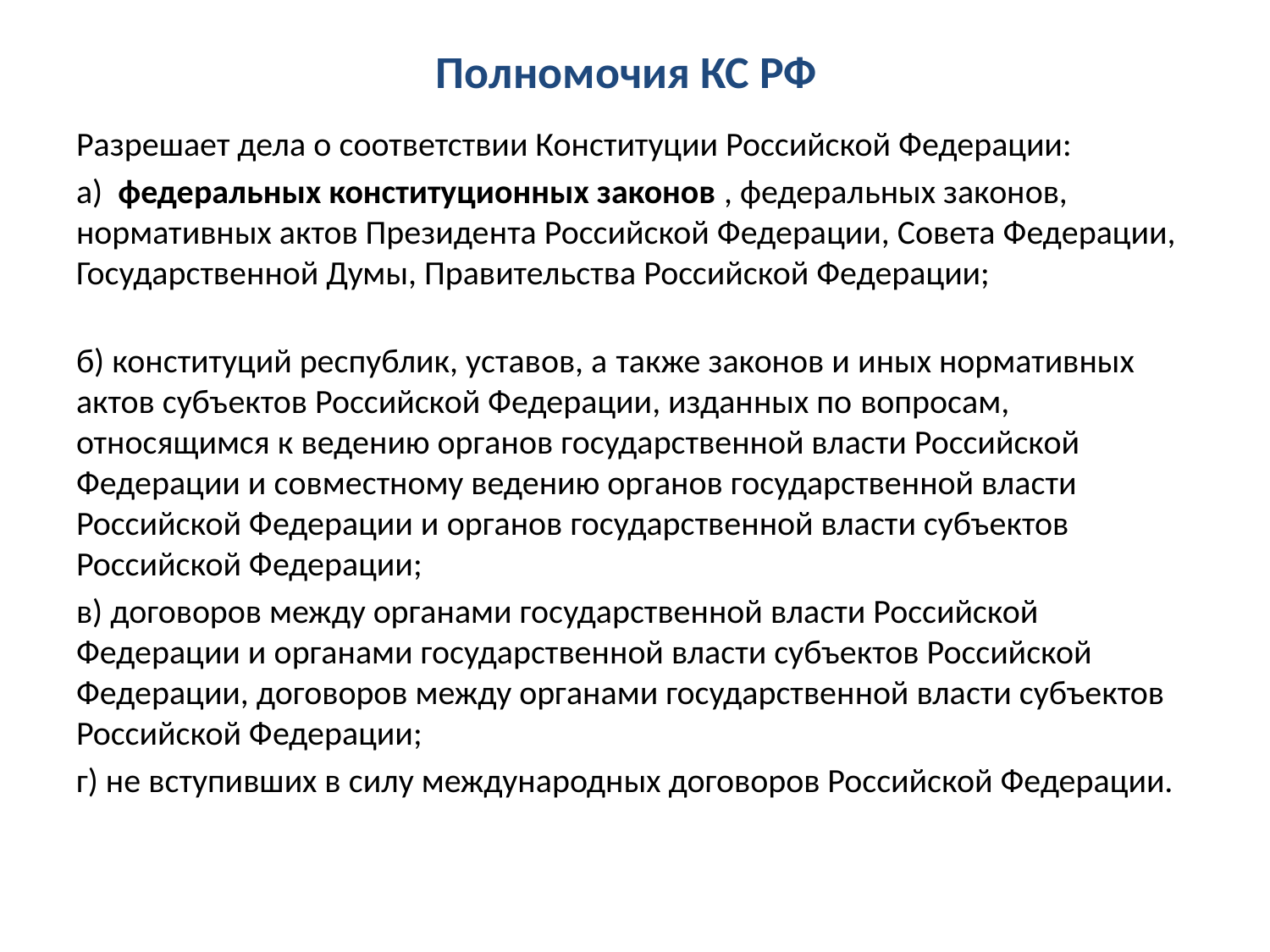

# Полномочия КС РФ
Разрешает дела о соответствии Конституции Российской Федерации:
а)  федеральных конституционных законов , федеральных законов, нормативных актов Президента Российской Федерации, Совета Федерации, Государственной Думы, Правительства Российской Федерации;
б) конституций республик, уставов, а также законов и иных нормативных актов субъектов Российской Федерации, изданных по вопросам, относящимся к ведению органов государственной власти Российской Федерации и совместному ведению органов государственной власти Российской Федерации и органов государственной власти субъектов Российской Федерации;
в) договоров между органами государственной власти Российской Федерации и органами государственной власти субъектов Российской Федерации, договоров между органами государственной власти субъектов Российской Федерации;
г) не вступивших в силу международных договоров Российской Федерации.